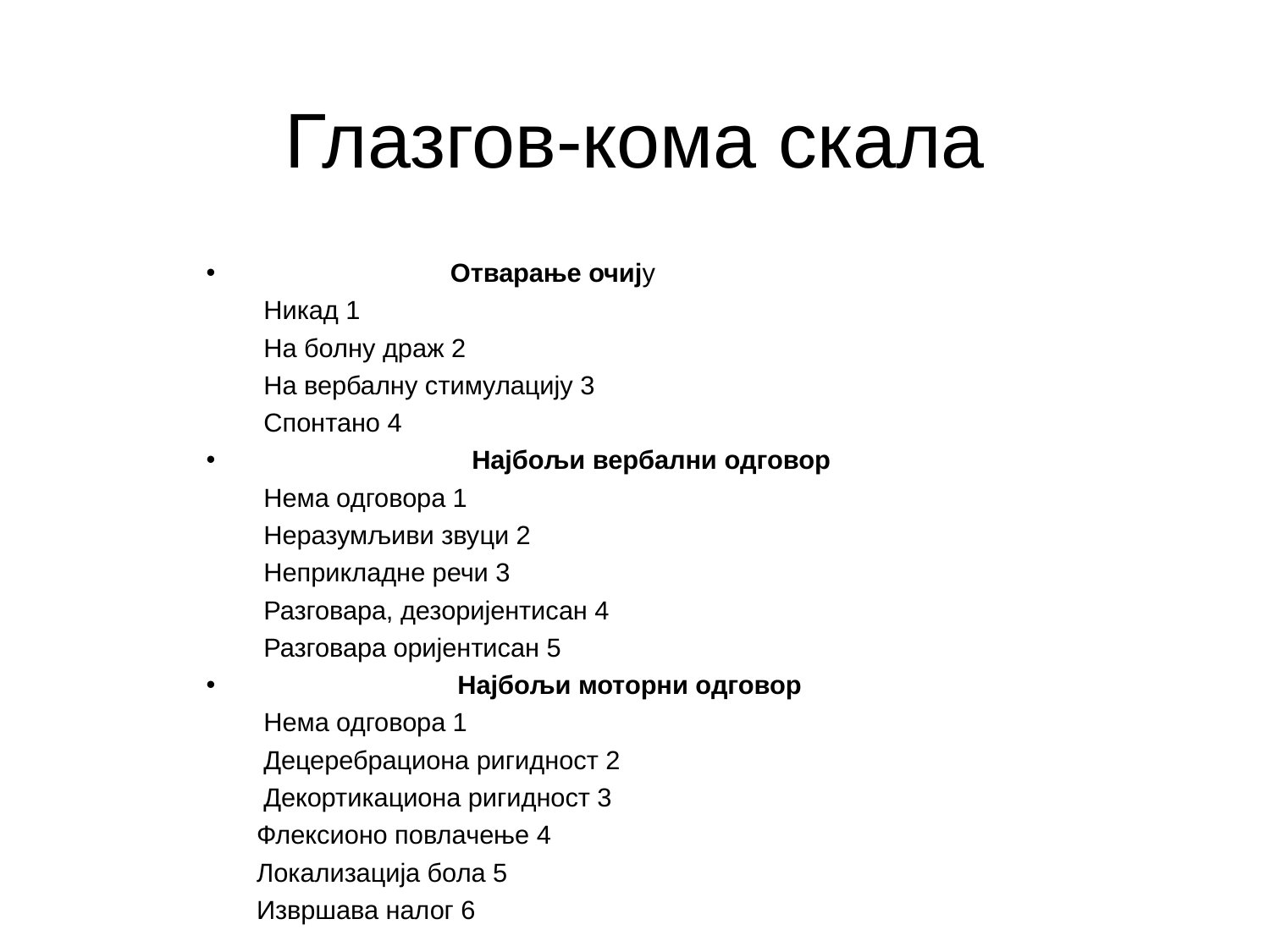

# Глазгов-кома скала
                             Отварање очију
        Никад 1
        На болну драж 2
        На вербалну стимулацију 3
        Спонтано 4
                                Најбољи вербални одговор
        Нема одговора 1
        Неразумљиви звуци 2
        Неприкладне речи 3
        Разговара, дезоријентисан 4
        Разговара оријентисан 5
                              Најбољи моторни одговор
        Нема одговора 1
        Децеребрациона ригидност 2
        Декортикациона ригидност 3
       Флексионо повлачење 4
       Локализација бола 5
       Извршава налог 6